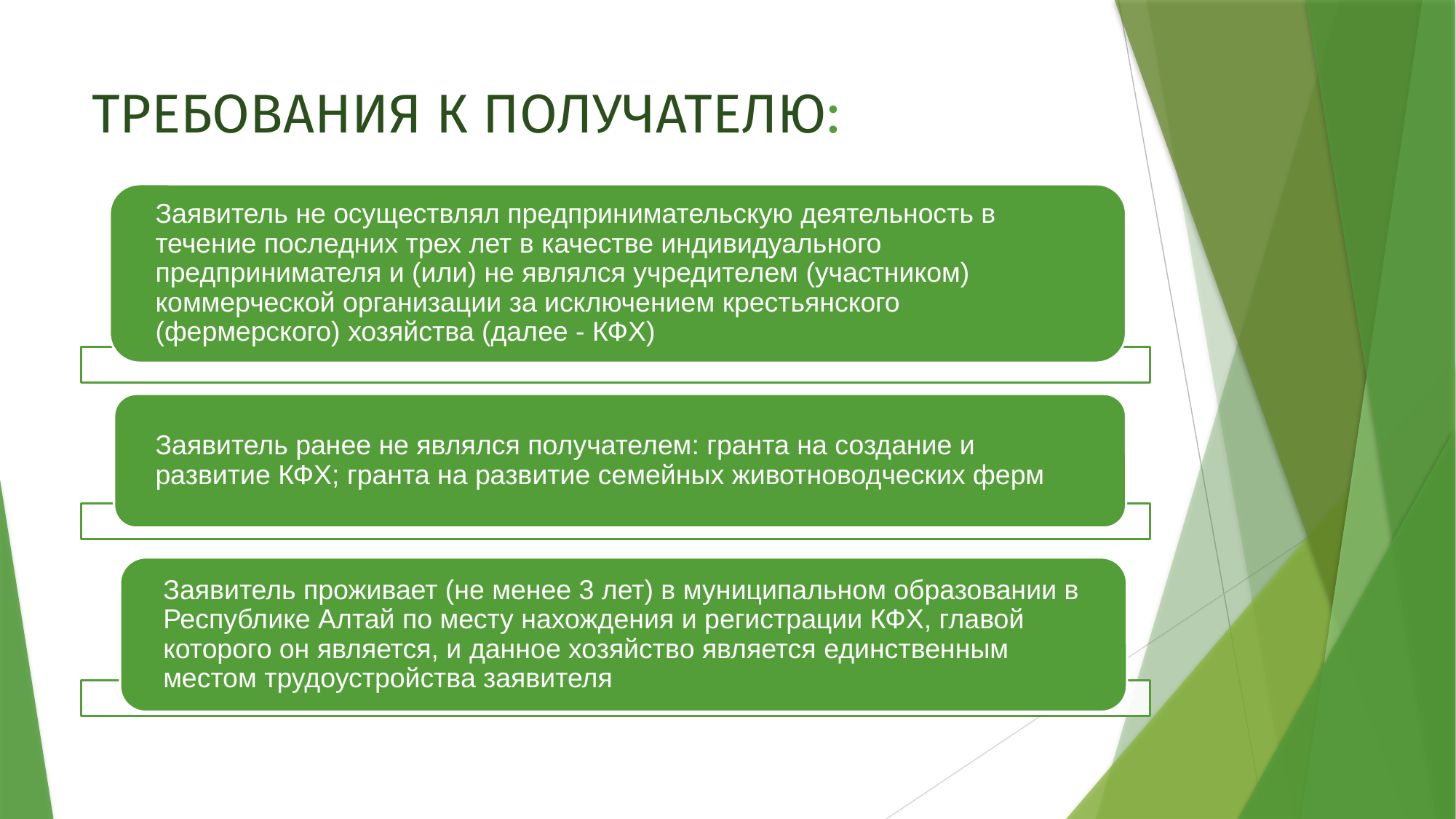

# ТРЕБОВАНИЯ К ПОЛУЧАТЕЛЮ:
Заявитель не осуществлял предпринимательскую деятельность в течение последних трех лет в качестве индивидуального предпринимателя и (или) не являлся учредителем (участником) коммерческой организации за исключением крестьянского (фермерского) хозяйства (далее - КФХ)
Заявитель ранее не являлся получателем: гранта на создание и развитие КФХ; гранта на развитие семейных животноводческих ферм
Заявитель проживает (не менее 3 лет) в муниципальном образовании в Республике Алтай по месту нахождения и регистрации КФХ, главой которого он является, и данное хозяйство является единственным местом трудоустройства заявителя